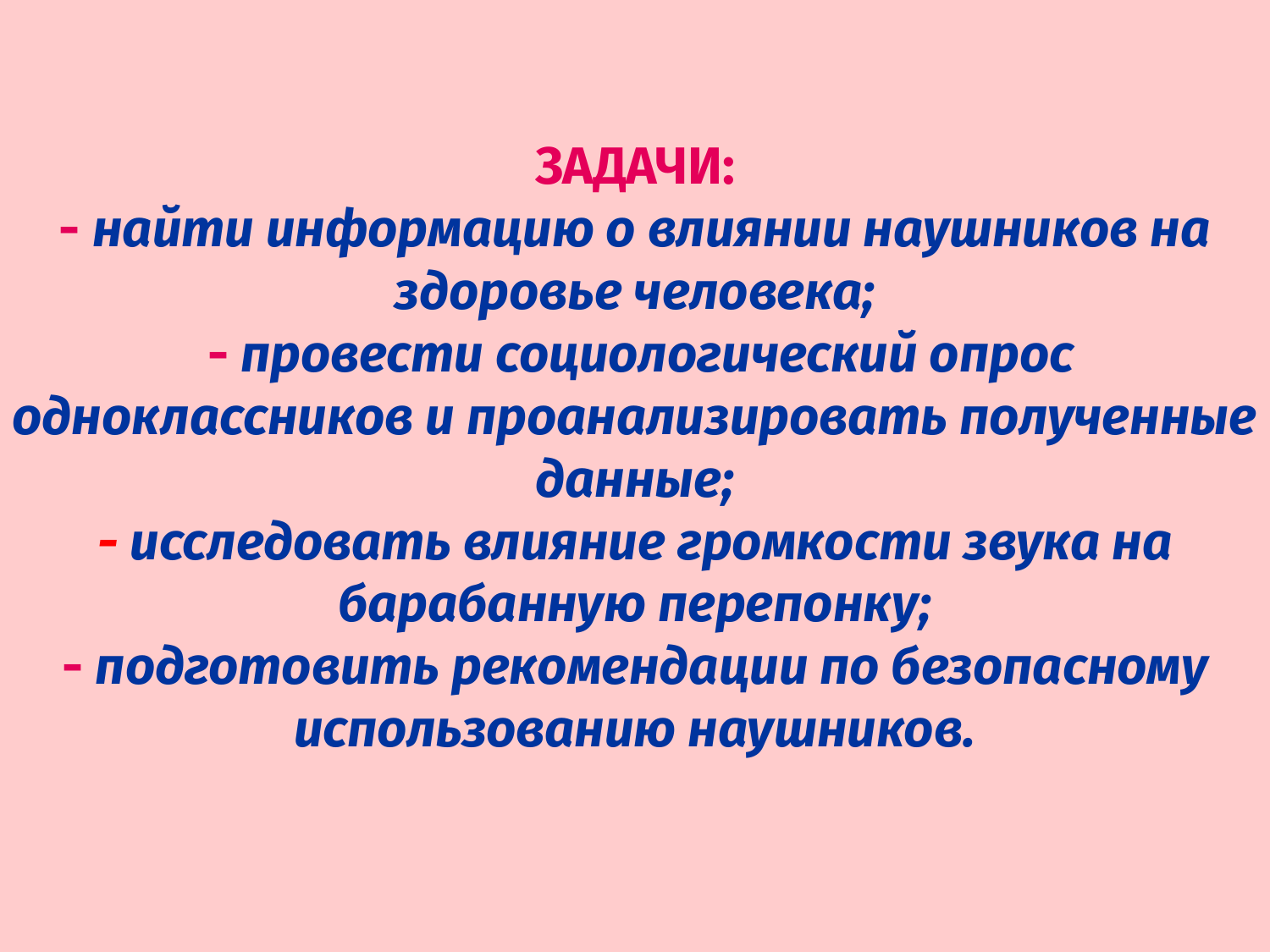

# ЗАДАЧИ: - найти информацию о влиянии наушников на здоровье человека; - провести социологический опрос одноклассников и проанализировать полученные данные; - исследовать влияние громкости звука на барабанную перепонку; - подготовить рекомендации по безопасному использованию наушников.